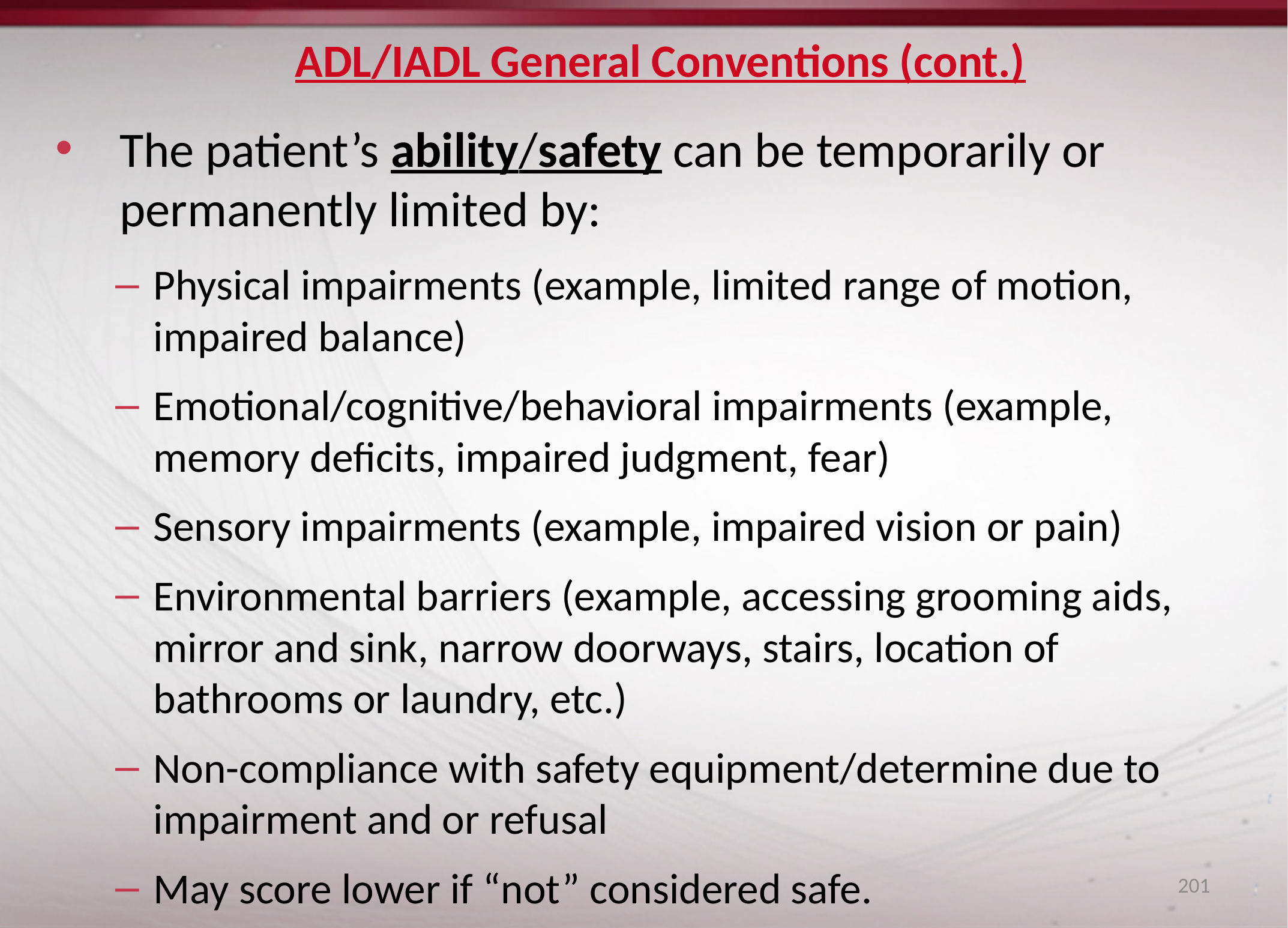

# ADL/IADL General Conventions (cont.)
The patient’s ability/safety can be temporarily or permanently limited by:

Physical impairments (example, limited range of motion, impaired balance)

Emotional/cognitive/behavioral impairments (example, memory deficits, impaired judgment, fear)

Sensory impairments (example, impaired vision or pain)

Environmental barriers (example, accessing grooming aids, mirror and sink, narrow doorways, stairs, location of bathrooms or laundry, etc.)

Non-compliance with safety equipment/determine due to impairment and or refusal

May score lower if “not” considered safe.
201